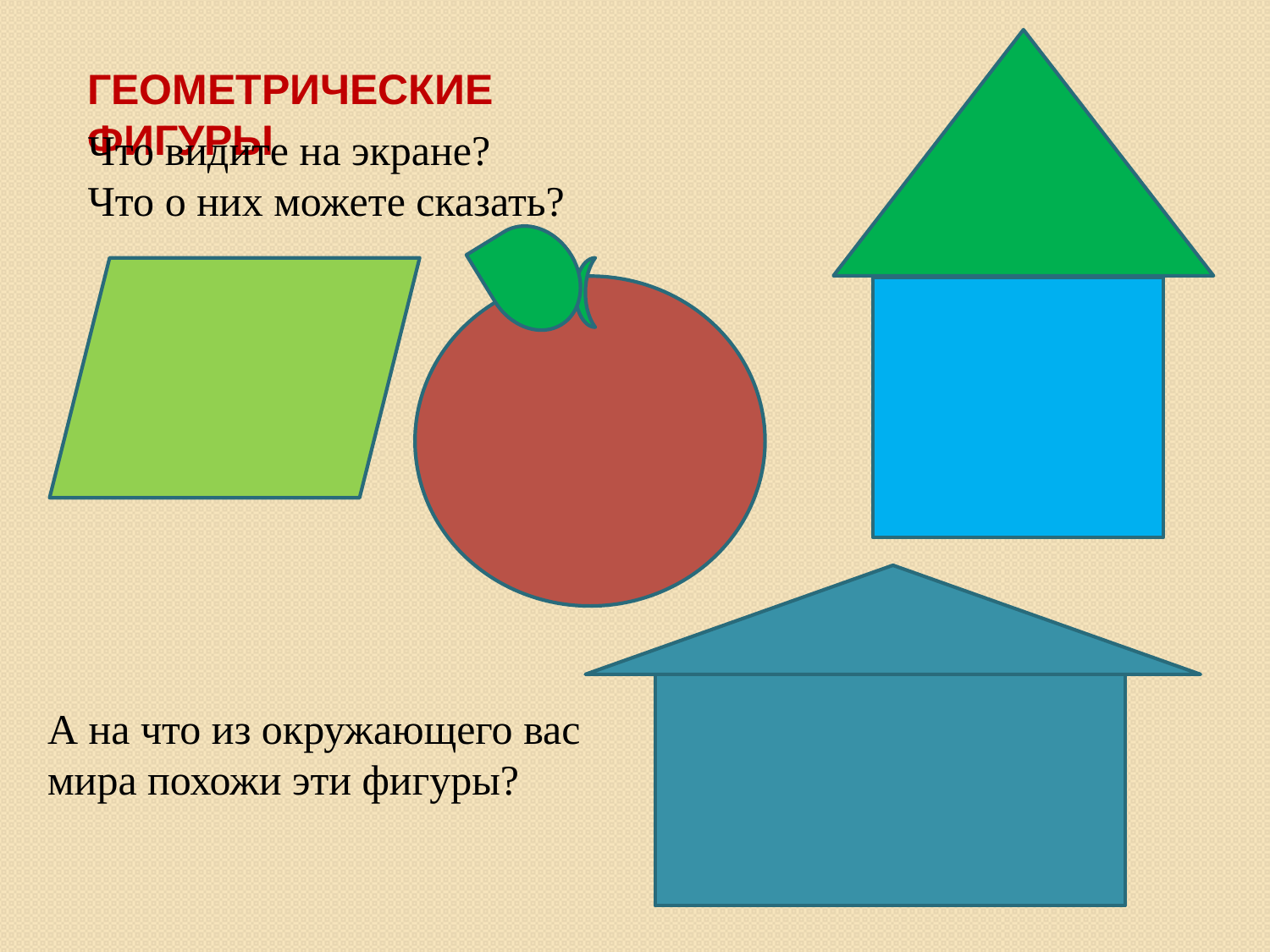

ГЕОМЕТРИЧЕСКИЕ ФИГУРЫ
Что видите на экране?
Что о них можете сказать?

А на что из окружающего вас мира похожи эти фигуры?